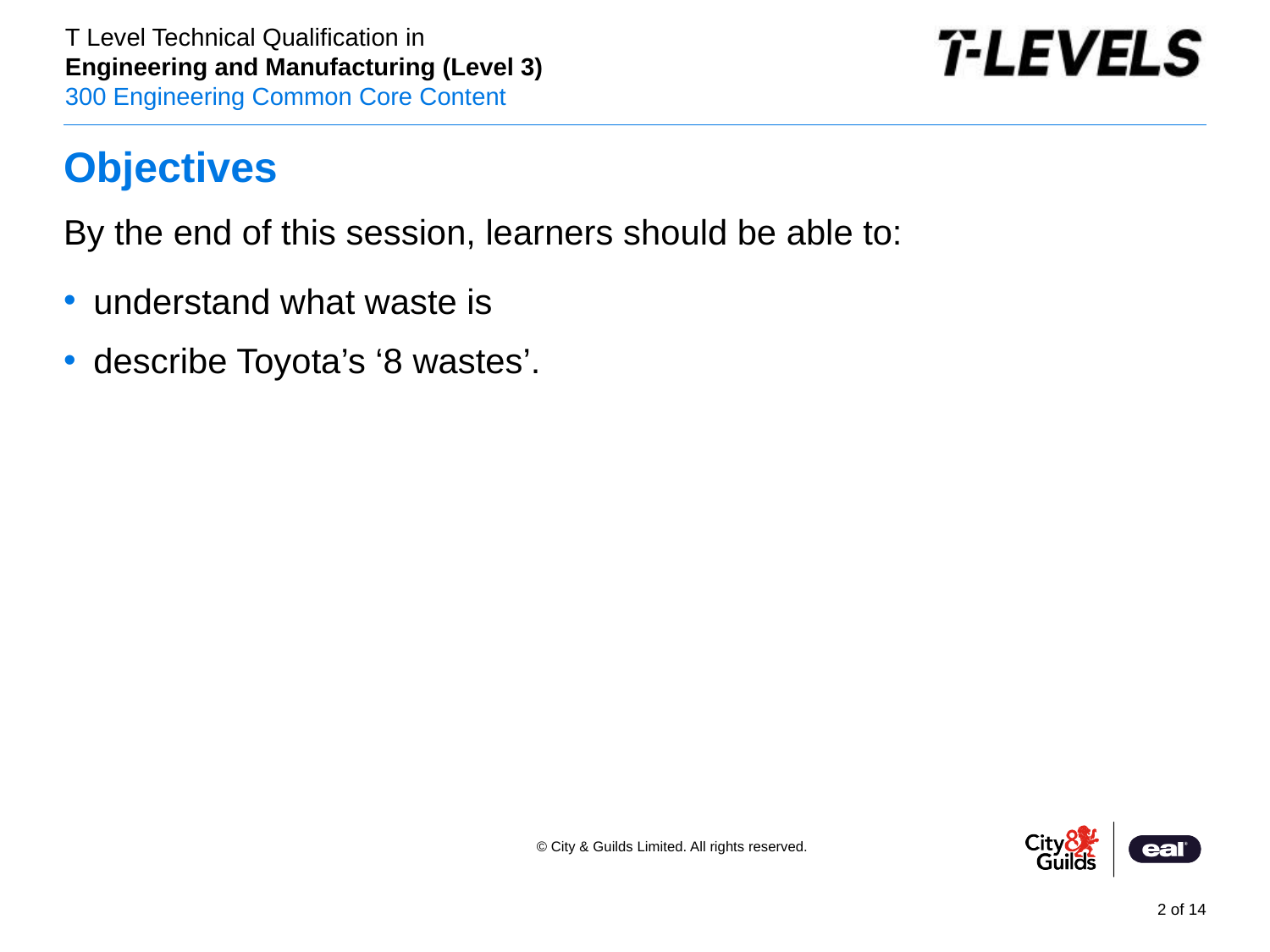

# Objectives
By the end of this session, learners should be able to:
understand what waste is
describe Toyota’s ‘8 wastes’.